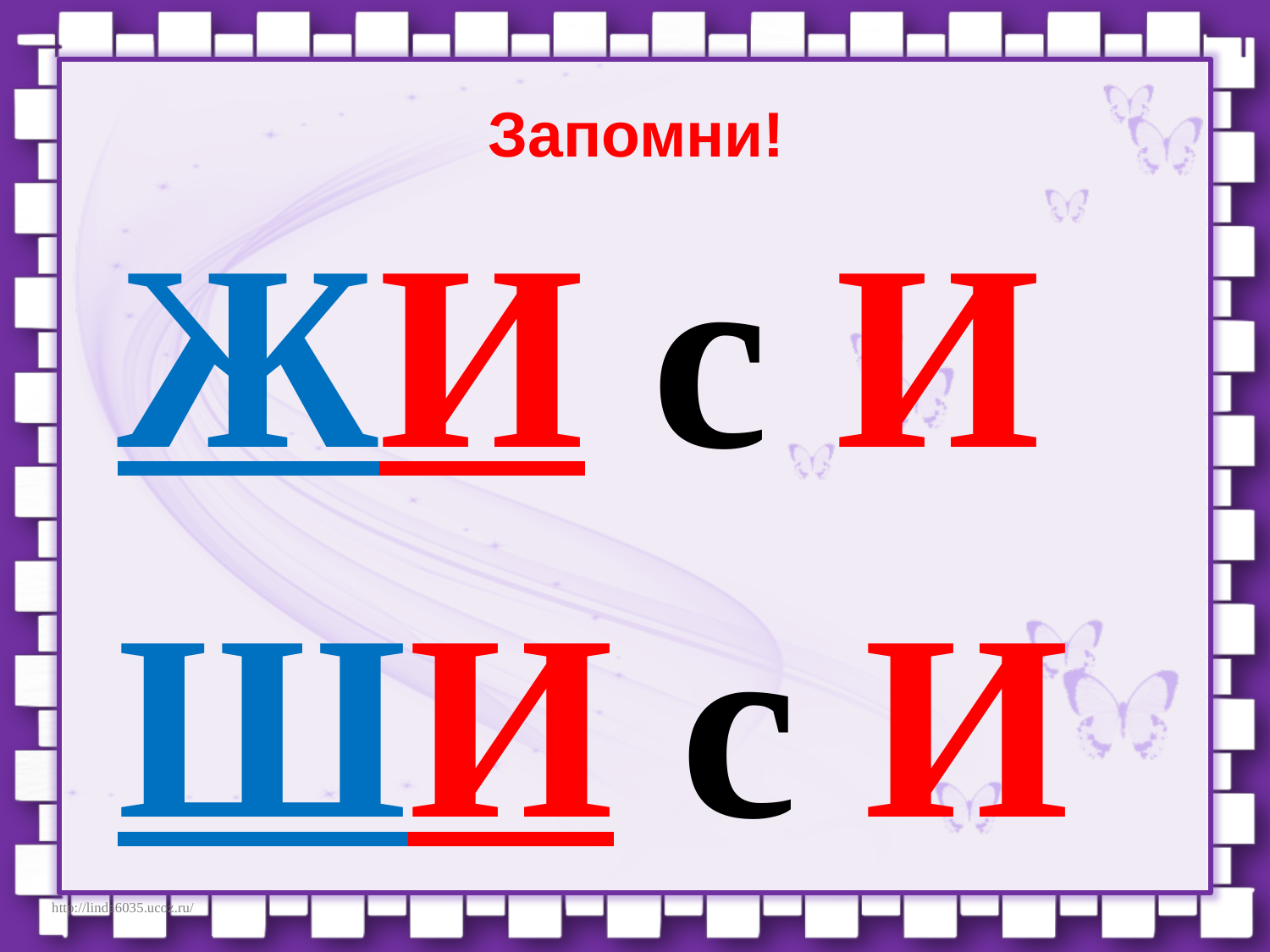

# Запомни!
ЖИ с И
ШИ с И